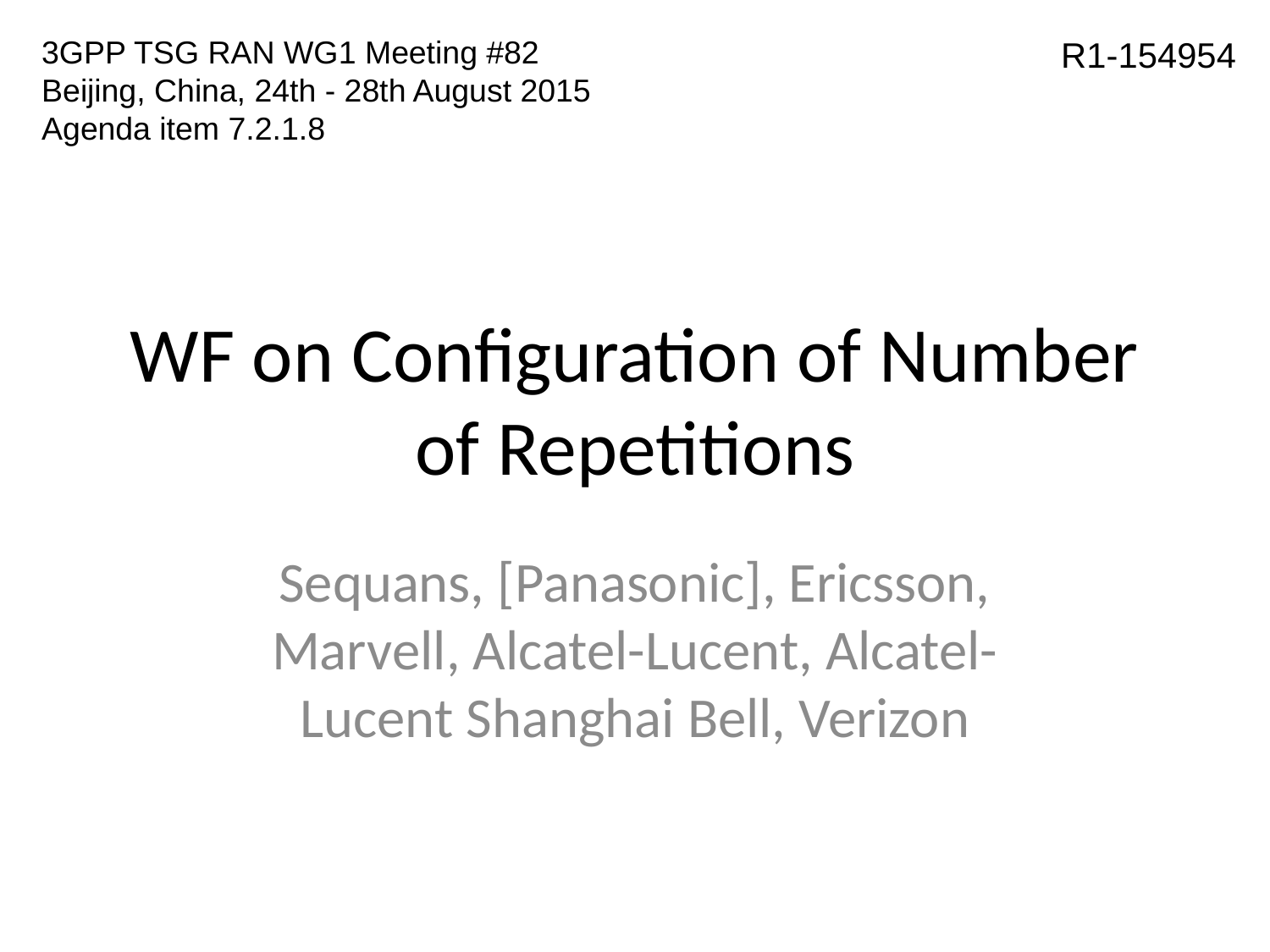

3GPP TSG RAN WG1 Meeting #82
Beijing, China, 24th - 28th August 2015
Agenda item 7.2.1.8
R1-154954
# WF on Configuration of Number of Repetitions
Sequans, [Panasonic], Ericsson, Marvell, Alcatel-Lucent, Alcatel-Lucent Shanghai Bell, Verizon